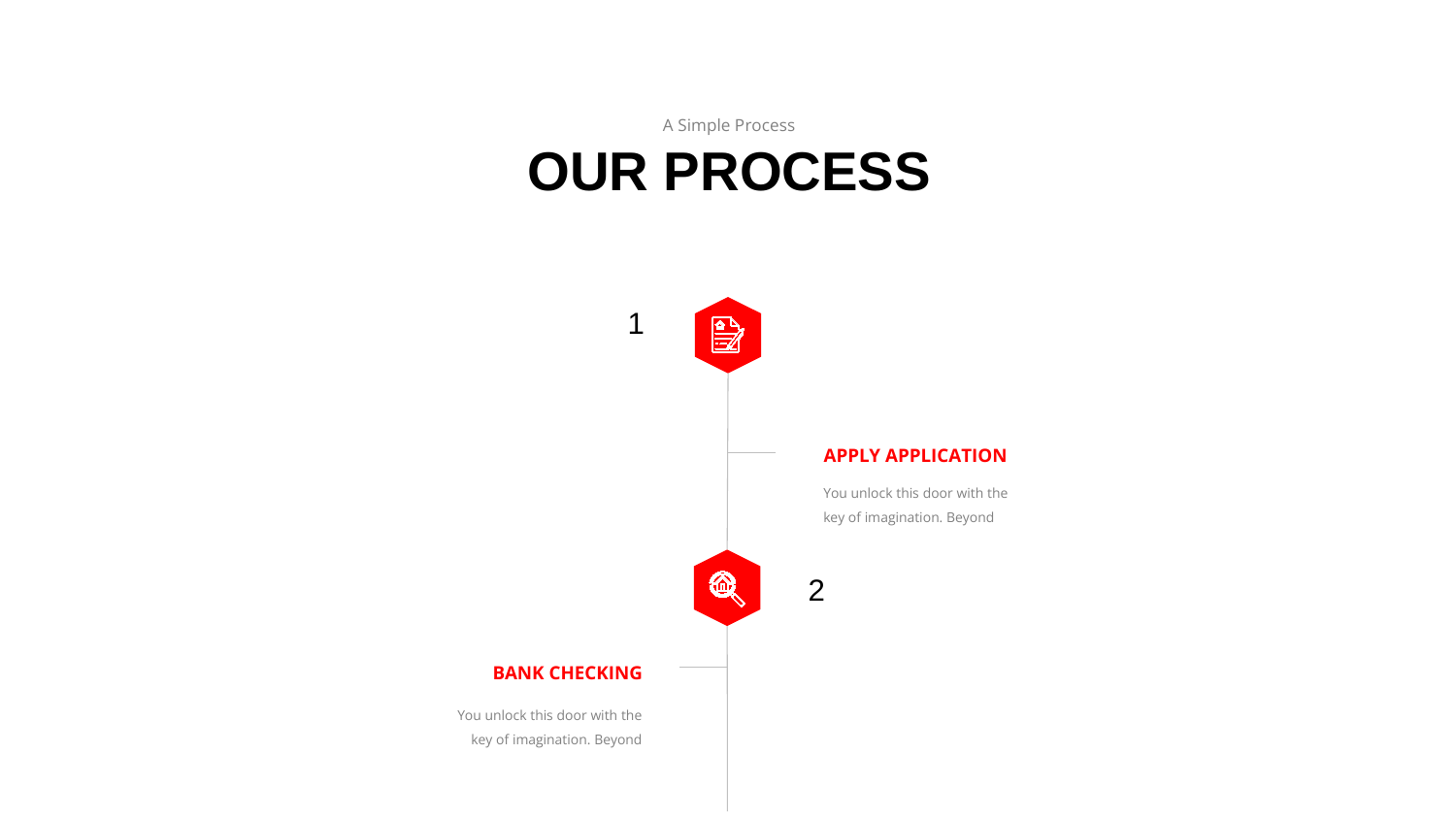

A Simple Process
OUR PROCESS
1

APPLY APPLICATION
You unlock this door with the key of imagination. Beyond

2
BANK CHECKING
You unlock this door with the key of imagination. Beyond